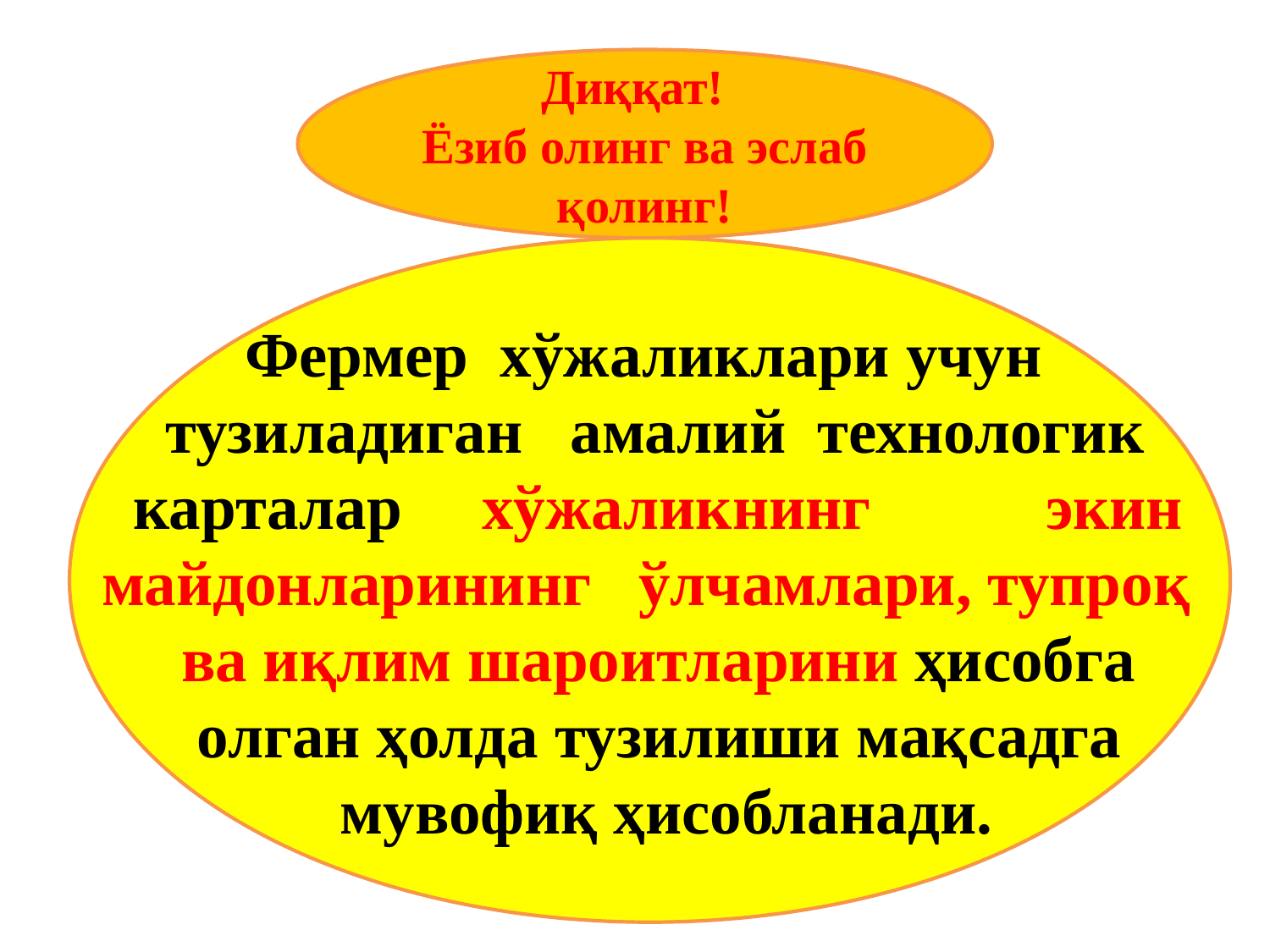

Диққат!
Ёзиб олинг ва эслаб қолинг!

         Фермер  хўжаликлари учун
    тузиладиган   амалий  технологик
  карталар     хўжаликнинг           экин майдонларининг   ўлчамлари, тупроқ
     ва иқлим шароитларини ҳисобга
      олган ҳолда тузилиши мақсадга
               мувофиқ ҳисобланади.